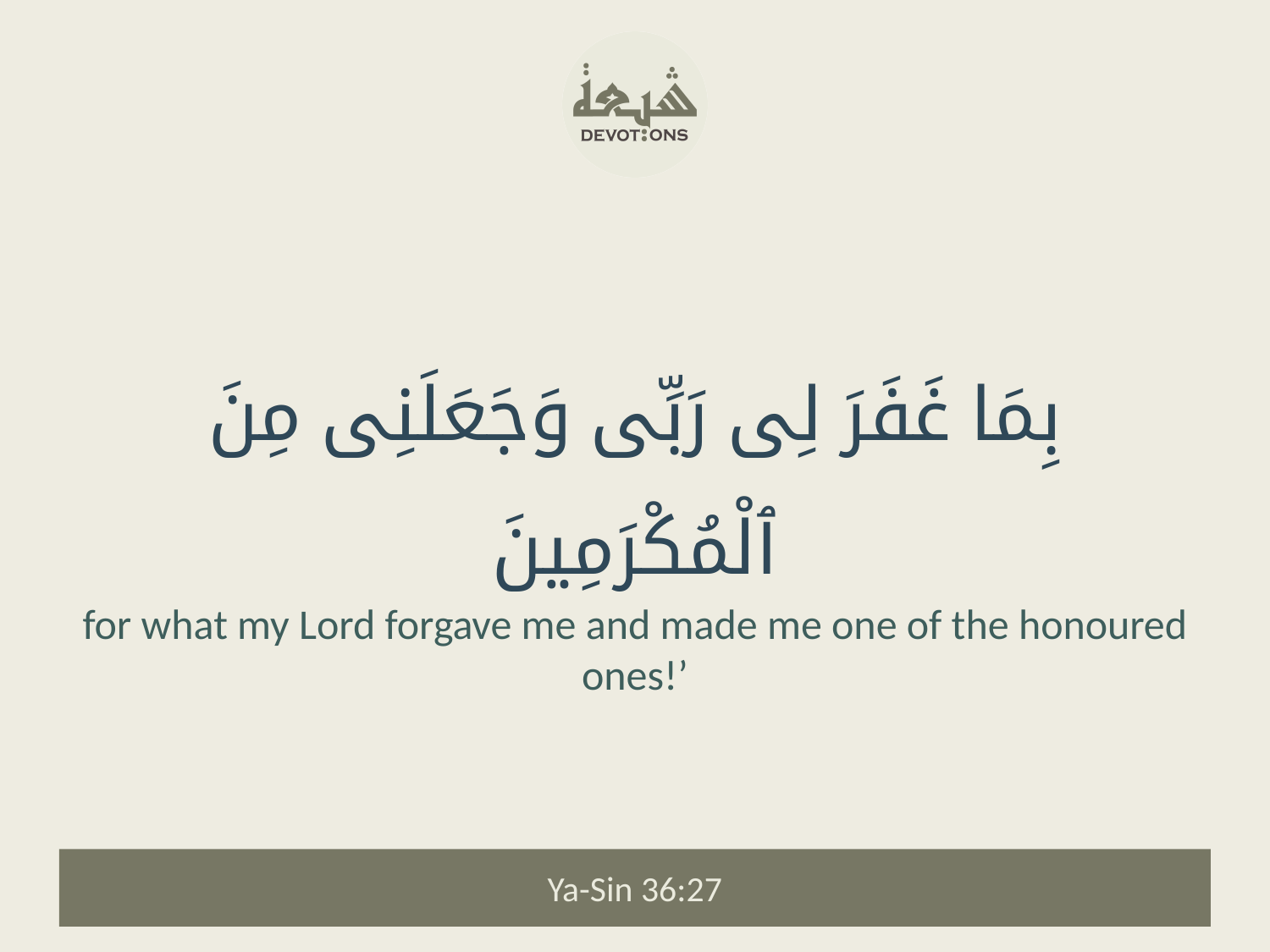

بِمَا غَفَرَ لِى رَبِّى وَجَعَلَنِى مِنَ ٱلْمُكْرَمِينَ
for what my Lord forgave me and made me one of the honoured ones!’
Ya-Sin 36:27